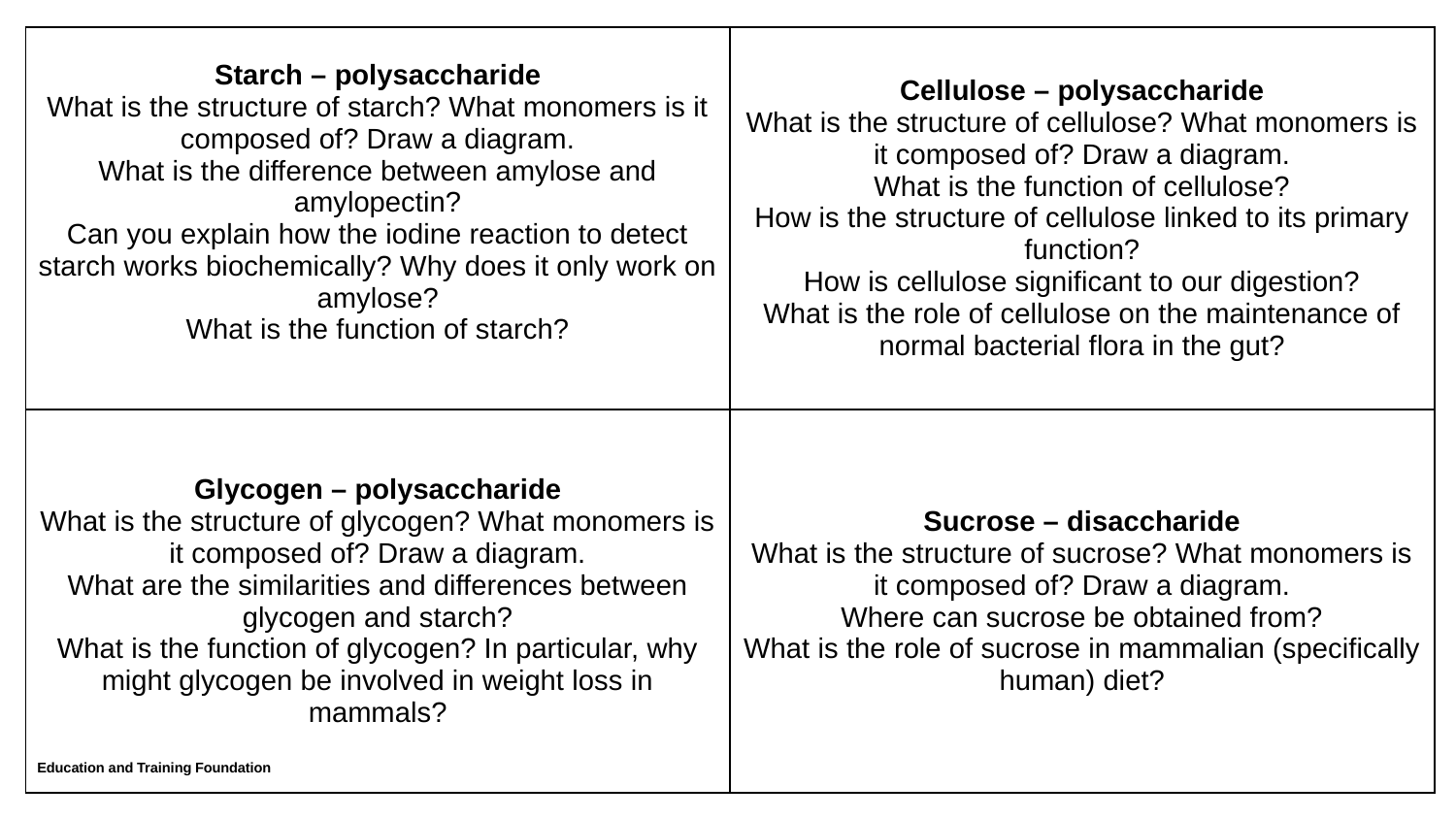

| Starch – polysaccharide What is the structure of starch? What monomers is it composed of? Draw a diagram. What is the difference between amylose and amylopectin? Can you explain how the iodine reaction to detect starch works biochemically? Why does it only work on amylose? What is the function of starch? | Cellulose – polysaccharide What is the structure of cellulose? What monomers is it composed of? Draw a diagram. What is the function of cellulose? How is the structure of cellulose linked to its primary function? How is cellulose significant to our digestion? What is the role of cellulose on the maintenance of normal bacterial flora in the gut? |
| --- | --- |
| Glycogen – polysaccharide What is the structure of glycogen? What monomers is it composed of? Draw a diagram. What are the similarities and differences between glycogen and starch? What is the function of glycogen? In particular, why might glycogen be involved in weight loss in mammals? | Sucrose – disaccharide What is the structure of sucrose? What monomers is it composed of? Draw a diagram. Where can sucrose be obtained from? What is the role of sucrose in mammalian (specifically human) diet? |
Education and Training Foundation
86